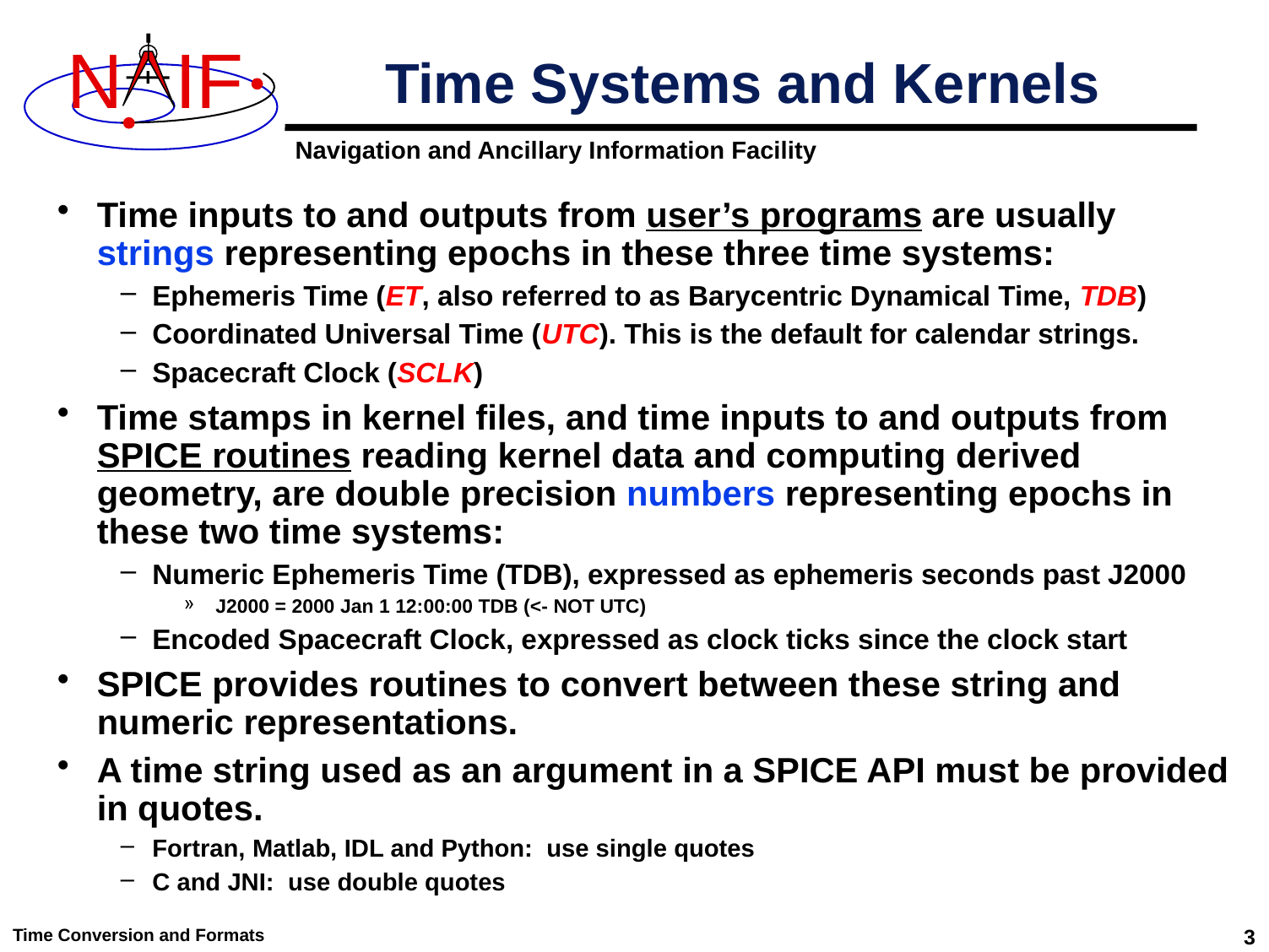

# Time Systems and Kernels
Time inputs to and outputs from user’s programs are usually strings representing epochs in these three time systems:
Ephemeris Time (ET, also referred to as Barycentric Dynamical Time, TDB)
Coordinated Universal Time (UTC). This is the default for calendar strings.
Spacecraft Clock (SCLK)
Time stamps in kernel files, and time inputs to and outputs from SPICE routines reading kernel data and computing derived geometry, are double precision numbers representing epochs in these two time systems:
Numeric Ephemeris Time (TDB), expressed as ephemeris seconds past J2000
J2000 = 2000 Jan 1 12:00:00 TDB (<- NOT UTC)
Encoded Spacecraft Clock, expressed as clock ticks since the clock start
SPICE provides routines to convert between these string and numeric representations.
A time string used as an argument in a SPICE API must be provided in quotes.
Fortran, Matlab, IDL and Python:  use single quotes
C and JNI:  use double quotes

Time Conversion and Formats
3